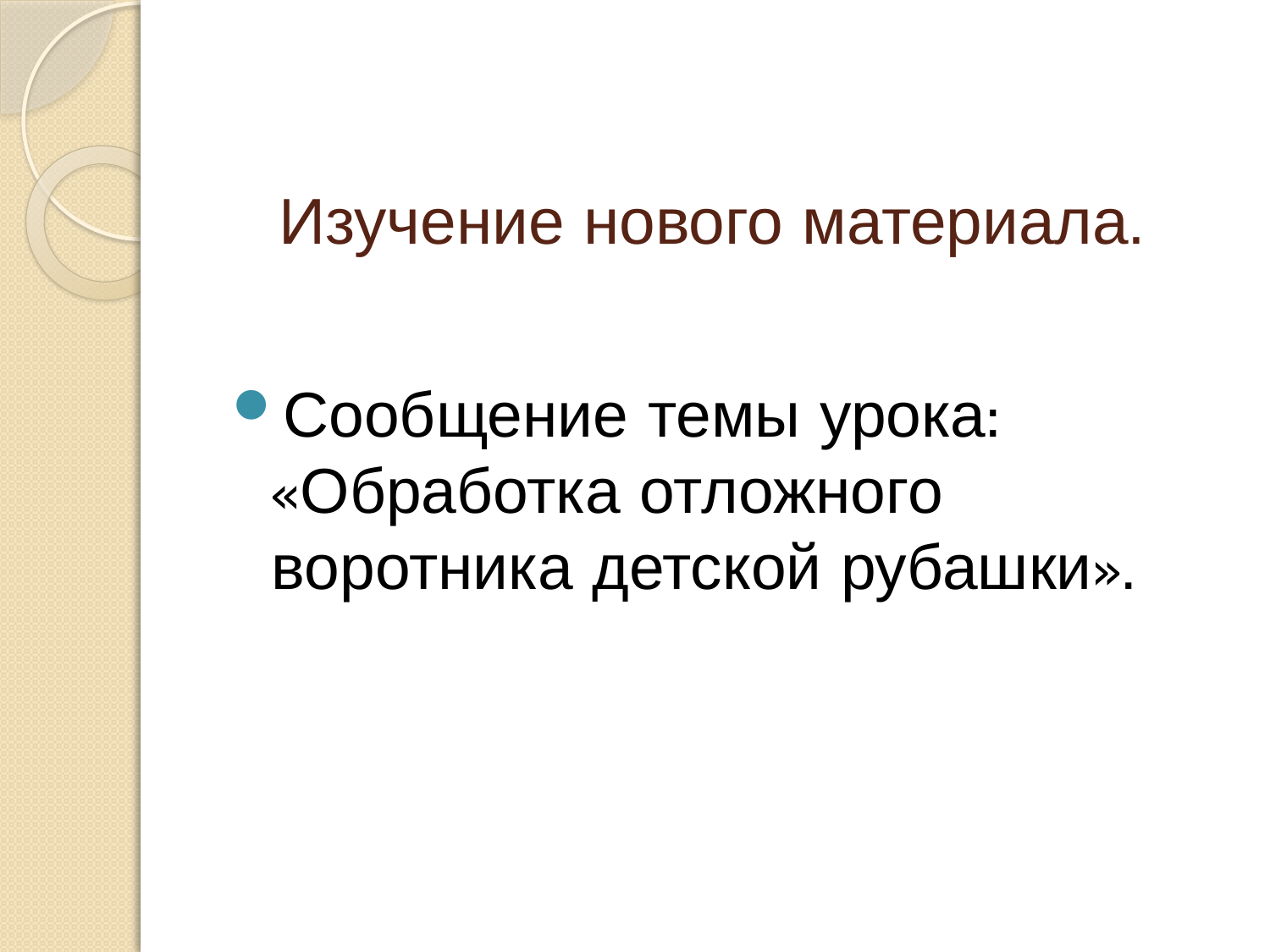

# Изучение нового материала.
Сообщение темы урока: «Обработка отложного воротника детской рубашки».